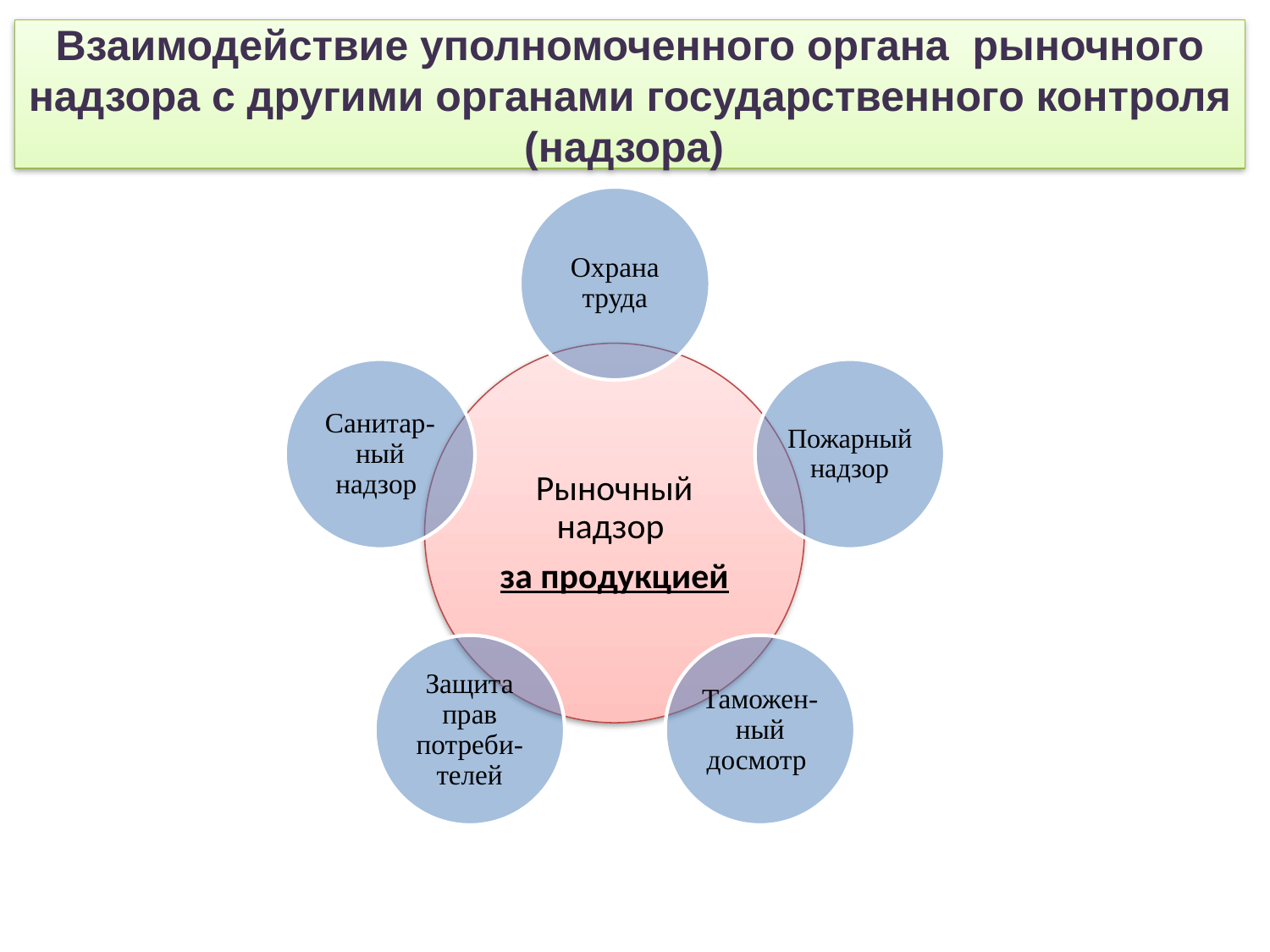

# Взаимодействие уполномоченного органа  рыночного надзора с другими органами государственного контроля (надзора)
Рыночный надзор
за продукцией
Охрана труда
Пожарный надзор
Таможен-ный досмотр
Защита прав потреби-телей
Санитар-ный надзор